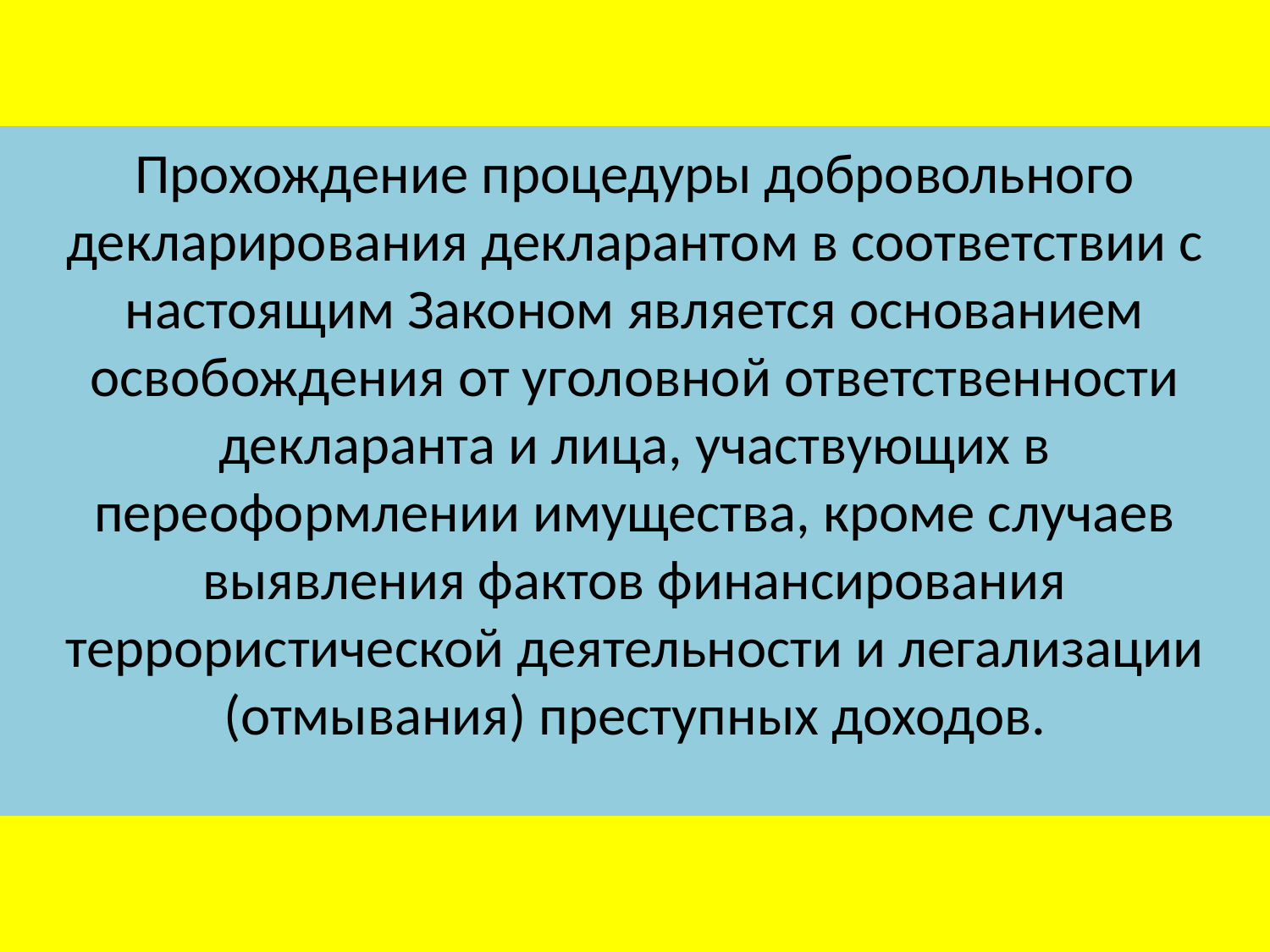

# Прохождение процедуры добровольного декларирования декларантом в соответствии с настоящим Законом является основанием освобождения от уголовной ответственности декларанта и лица, участвующих в переоформлении имущества, кроме случаев выявления фактов финансирования террористической деятельности и легализации (отмывания) преступных доходов.